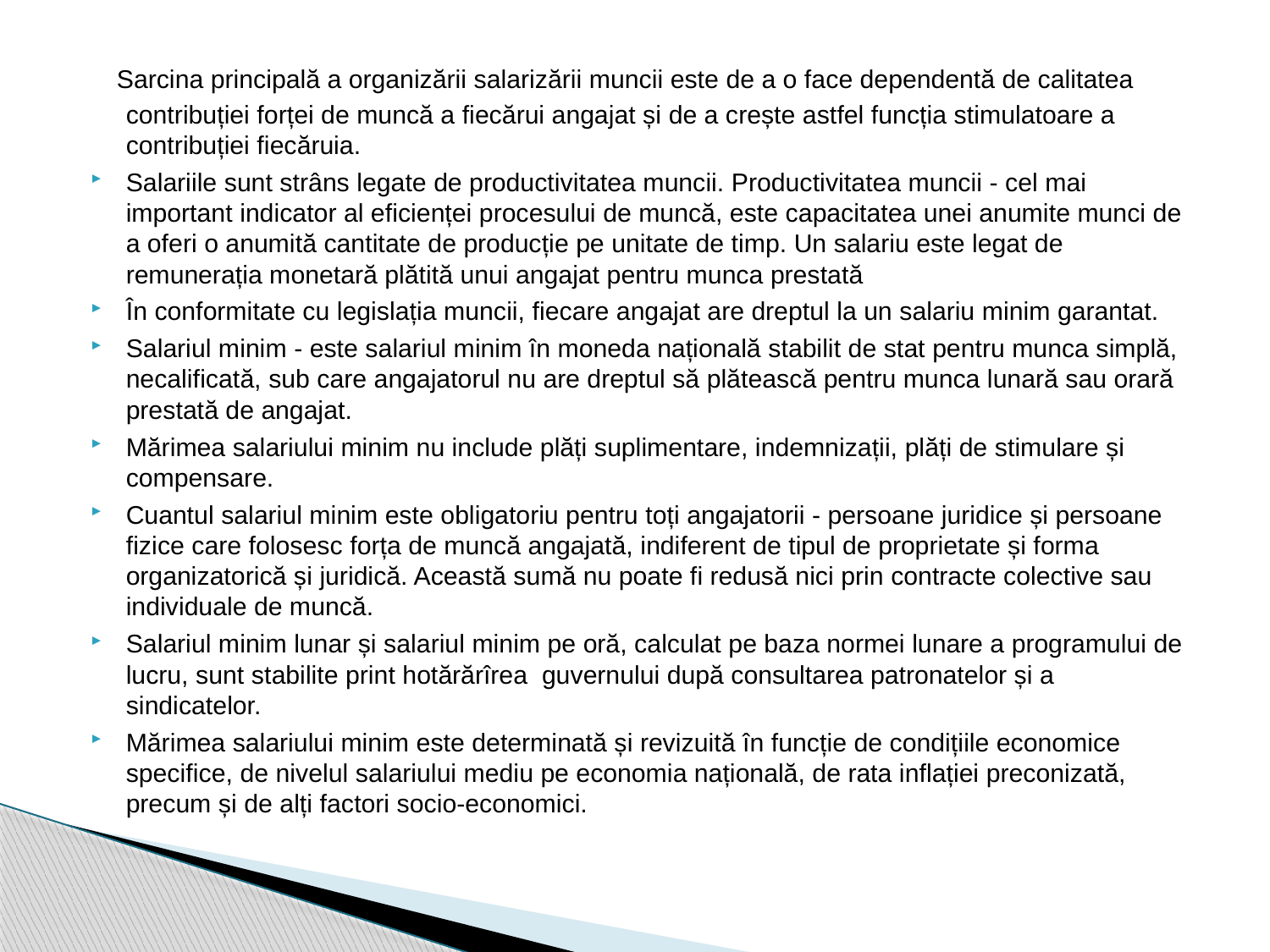

Sarcina principală a organizării salarizării muncii este de a o face dependentă de calitatea contribuției forței de muncă a fiecărui angajat și de a crește astfel funcția stimulatoare a contribuției fiecăruia.
Salariile sunt strâns legate de productivitatea muncii. Productivitatea muncii - cel mai important indicator al eficienței procesului de muncă, este capacitatea unei anumite munci de a oferi o anumită cantitate de producție pe unitate de timp. Un salariu este legat de remunerația monetară plătită unui angajat pentru munca prestată
În conformitate cu legislația muncii, fiecare angajat are dreptul la un salariu minim garantat.
Salariul minim - este salariul minim în moneda națională stabilit de stat pentru munca simplă, necalificată, sub care angajatorul nu are dreptul să plătească pentru munca lunară sau orară prestată de angajat.
Mărimea salariului minim nu include plăți suplimentare, indemnizații, plăți de stimulare și compensare.
Cuantul salariul minim este obligatoriu pentru toți angajatorii - persoane juridice și persoane fizice care folosesc forța de muncă angajată, indiferent de tipul de proprietate și forma organizatorică și juridică. Această sumă nu poate fi redusă nici prin contracte colective sau individuale de muncă.
Salariul minim lunar și salariul minim pe oră, calculat pe baza normei lunare a programului de lucru, sunt stabilite print hotărărîrea  guvernului după consultarea patronatelor și a sindicatelor.
Mărimea salariului minim este determinată și revizuită în funcție de condițiile economice specifice, de nivelul salariului mediu pe economia națională, de rata inflației preconizată, precum și de alți factori socio-economici.